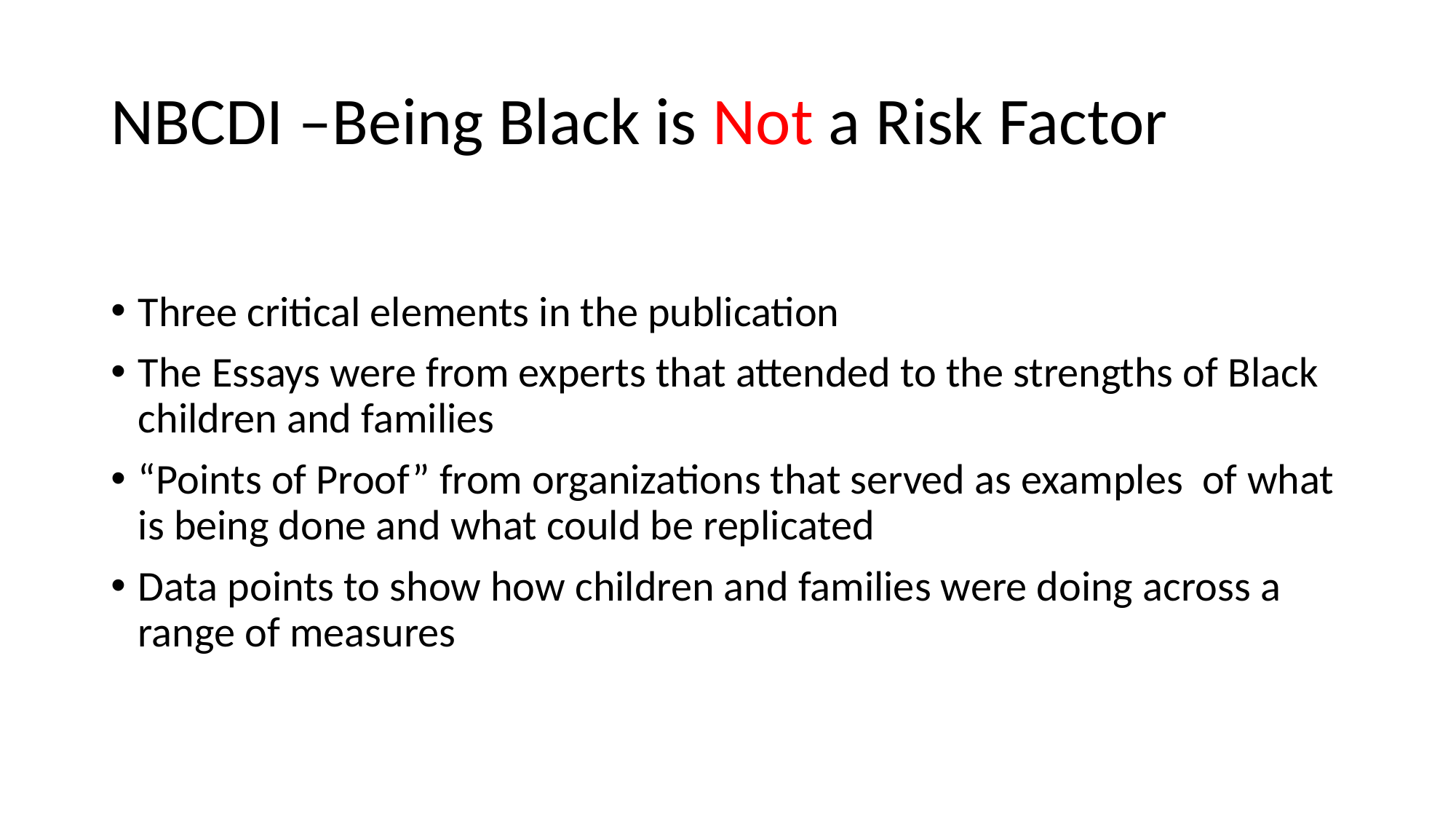

# NBCDI –Being Black is Not a Risk Factor

Three critical elements in the publication
The Essays were from experts that attended to the strengths of Black children and families
“Points of Proof” from organizations that served as examples  of what is being done and what could be replicated
Data points to show how children and families were doing across a range of measures